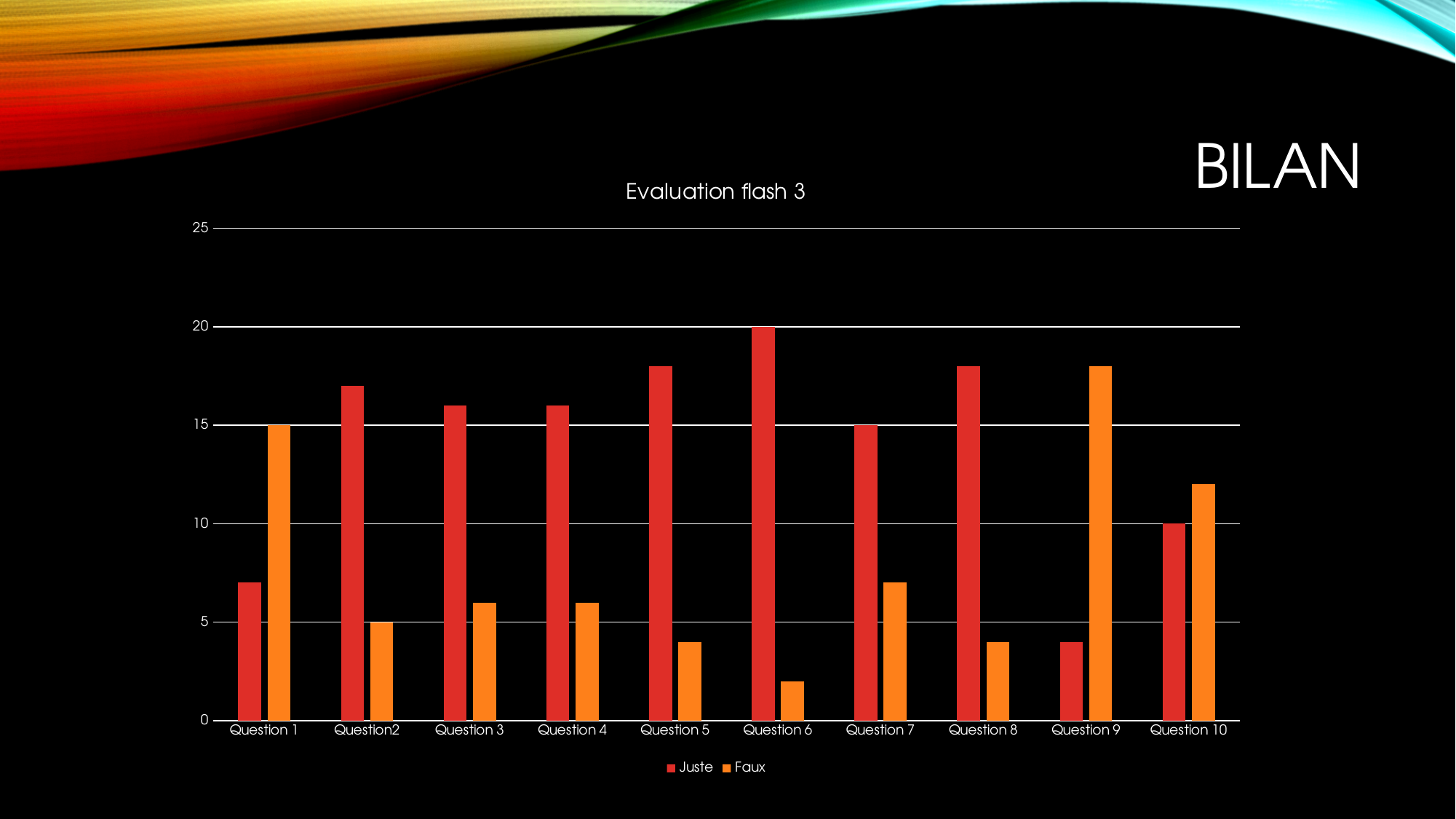

# Bilan

### Chart: Evaluation flash 3

| Category | Juste | Faux |
|---|---|---|
| Question 1 | 7.0 | 15.0 |
| Question2 | 17.0 | 5.0 |
| Question 3 | 16.0 | 6.0 |
| Question 4 | 16.0 | 6.0 |
| Question 5 | 18.0 | 4.0 |
| Question 6 | 20.0 | 2.0 |
| Question 7 | 15.0 | 7.0 |
| Question 8 | 18.0 | 4.0 |
| Question 9 | 4.0 | 18.0 |
| Question 10 | 10.0 | 12.0 |